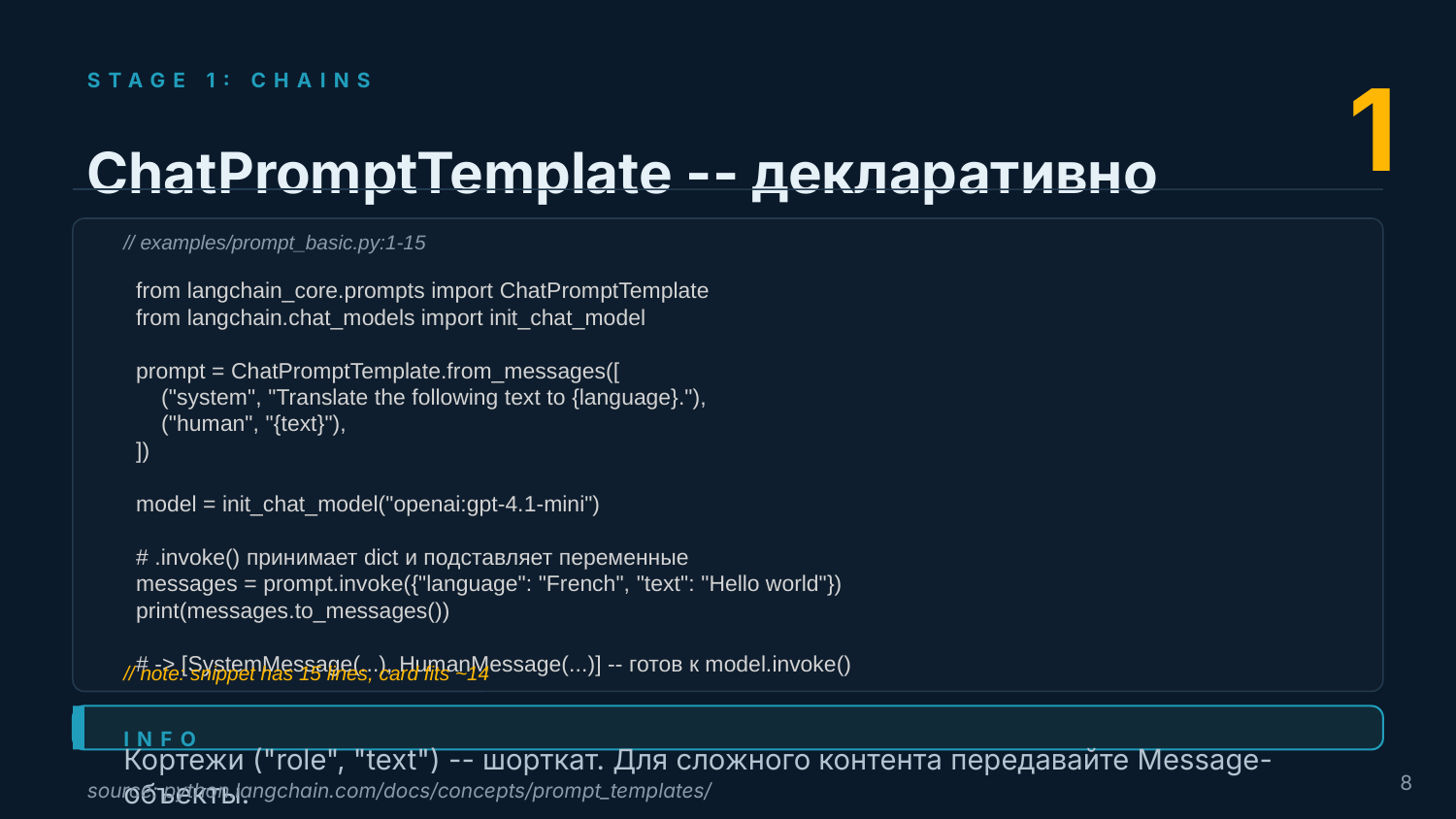

1
STAGE 1: CHAINS
ChatPromptTemplate -- декларативно

// examples/prompt_basic.py:1-15
  from langchain_core.prompts import ChatPromptTemplate
  from langchain.chat_models import init_chat_model

  prompt = ChatPromptTemplate.from_messages([
      ("system", "Translate the following text to {language}."),
      ("human", "{text}"),
  ])

  model = init_chat_model("openai:gpt-4.1-mini")

  # .invoke() принимает dict и подставляет переменные
  messages = prompt.invoke({"language": "French", "text": "Hello world"})
  print(messages.to_messages())

  # -> [SystemMessage(...), HumanMessage(...)] -- готов к model.invoke()

// note: snippet has 15 lines, card fits ~14

INFO
Кортежи ("role", "text") -- шорткат. Для сложного контента передавайте Message-объекты.
8
source: python.langchain.com/docs/concepts/prompt_templates/